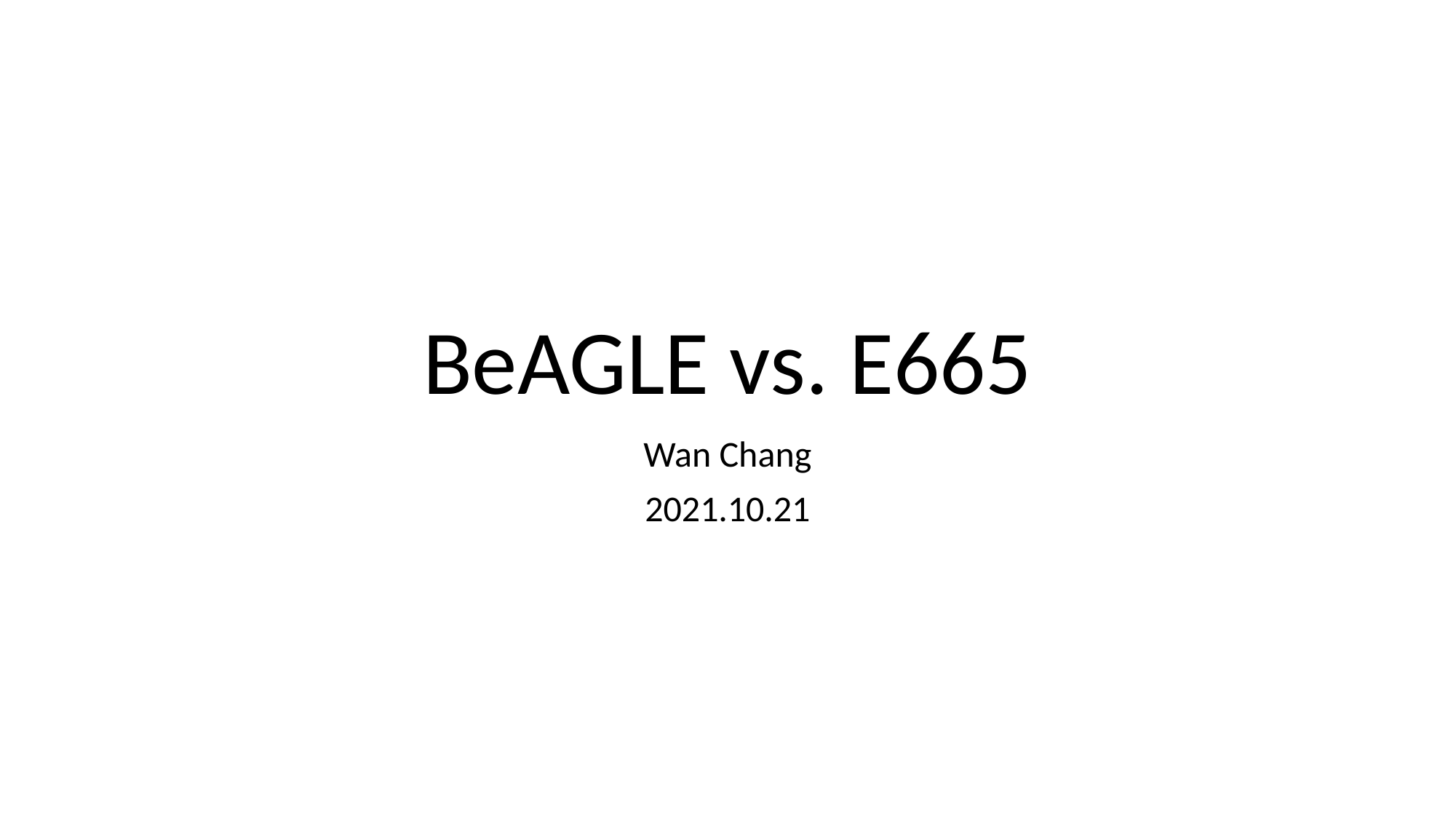

# BeAGLE vs. E665
Wan Chang
2021.10.21